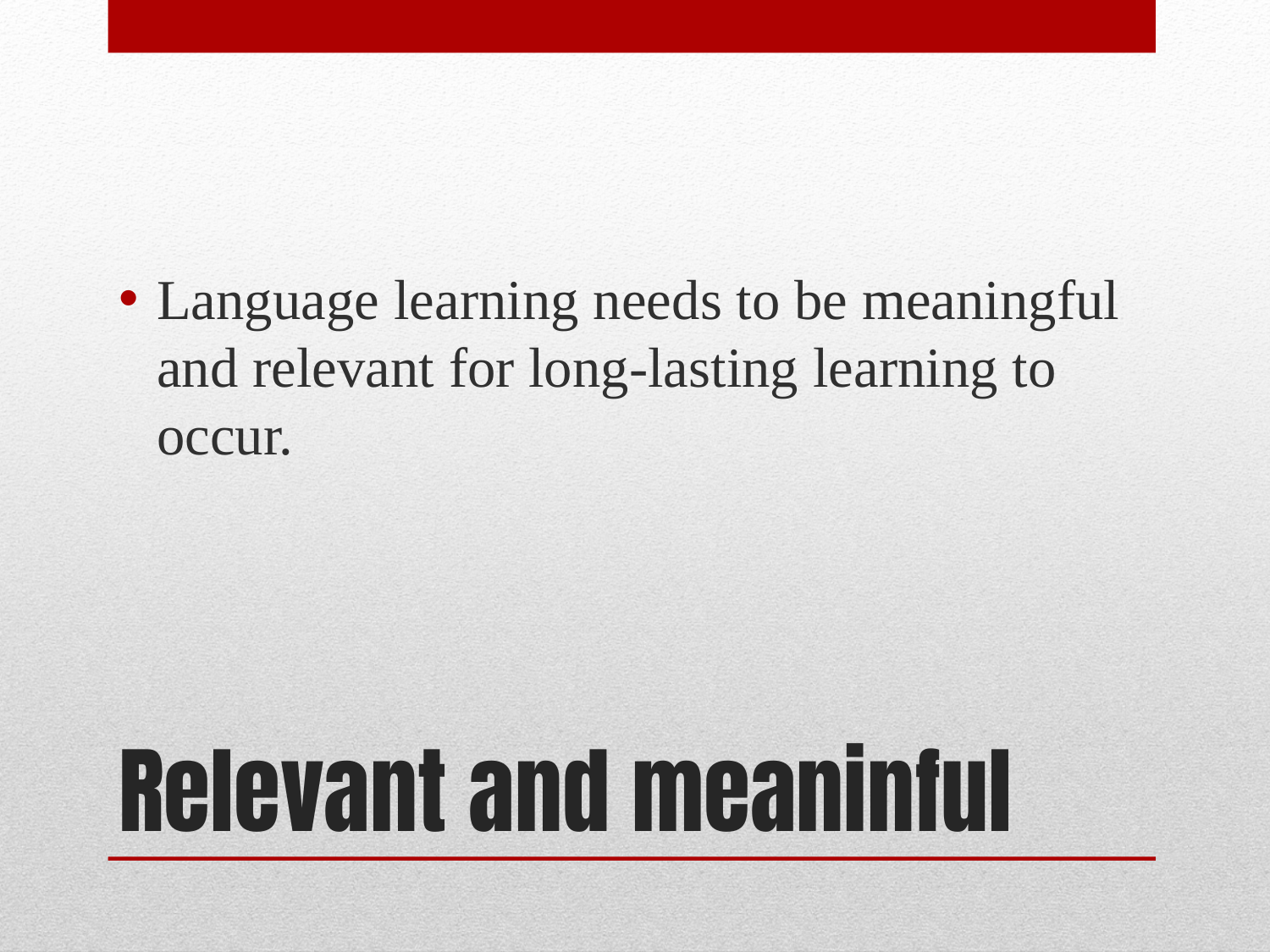

Language learning needs to be meaningful and relevant for long-lasting learning to occur.
# Relevant and meaninful